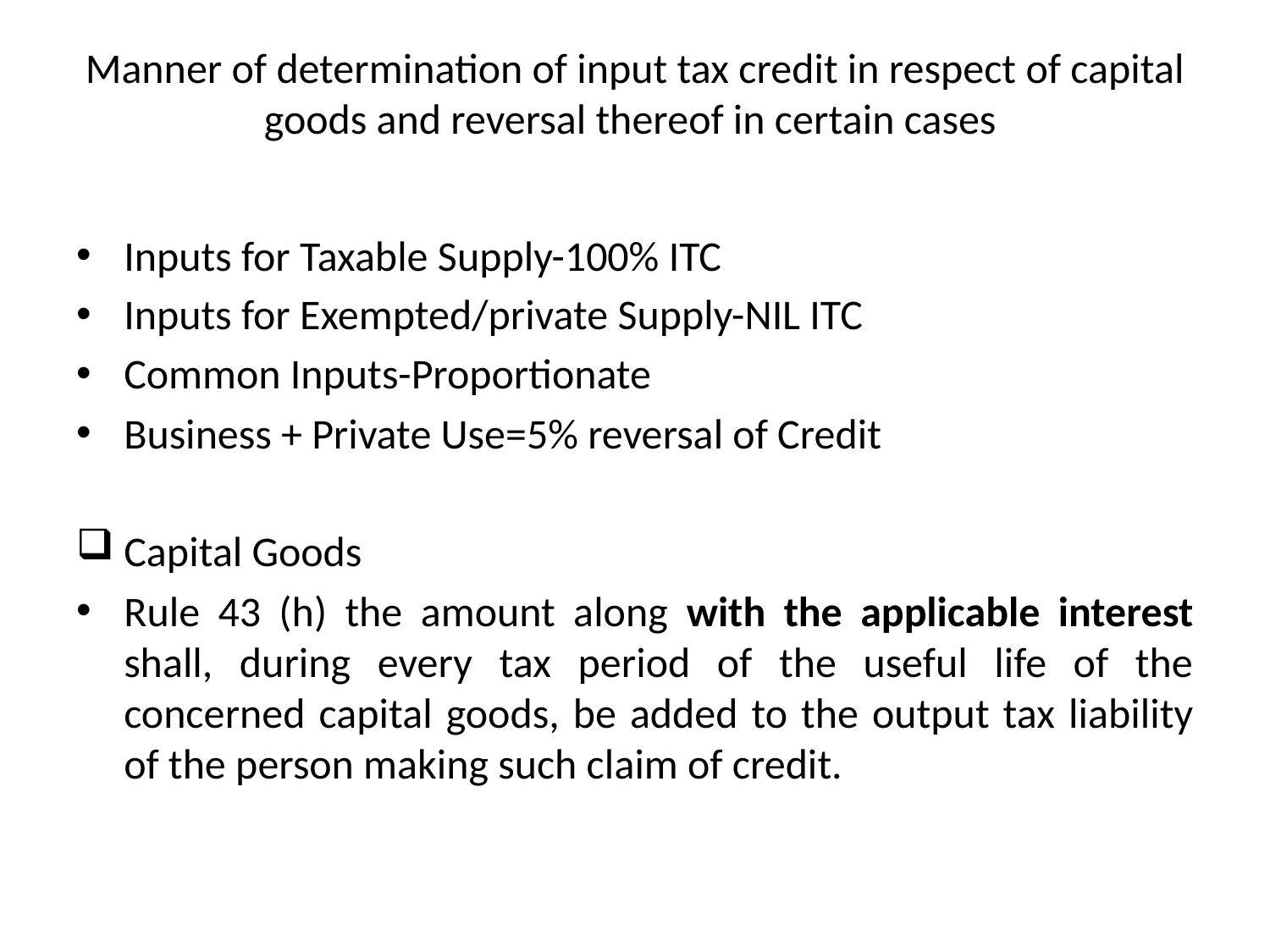

# Manner of determination of input tax credit in respect of capital goods and reversal thereof in certain cases
Inputs for Taxable Supply-100% ITC
Inputs for Exempted/private Supply-NIL ITC
Common Inputs-Proportionate
Business + Private Use=5% reversal of Credit

Capital Goods
Rule 43 (h) the amount along with the applicable interest shall, during every tax period of the useful life of the concerned capital goods, be added to the output tax liability of the person making such claim of credit.